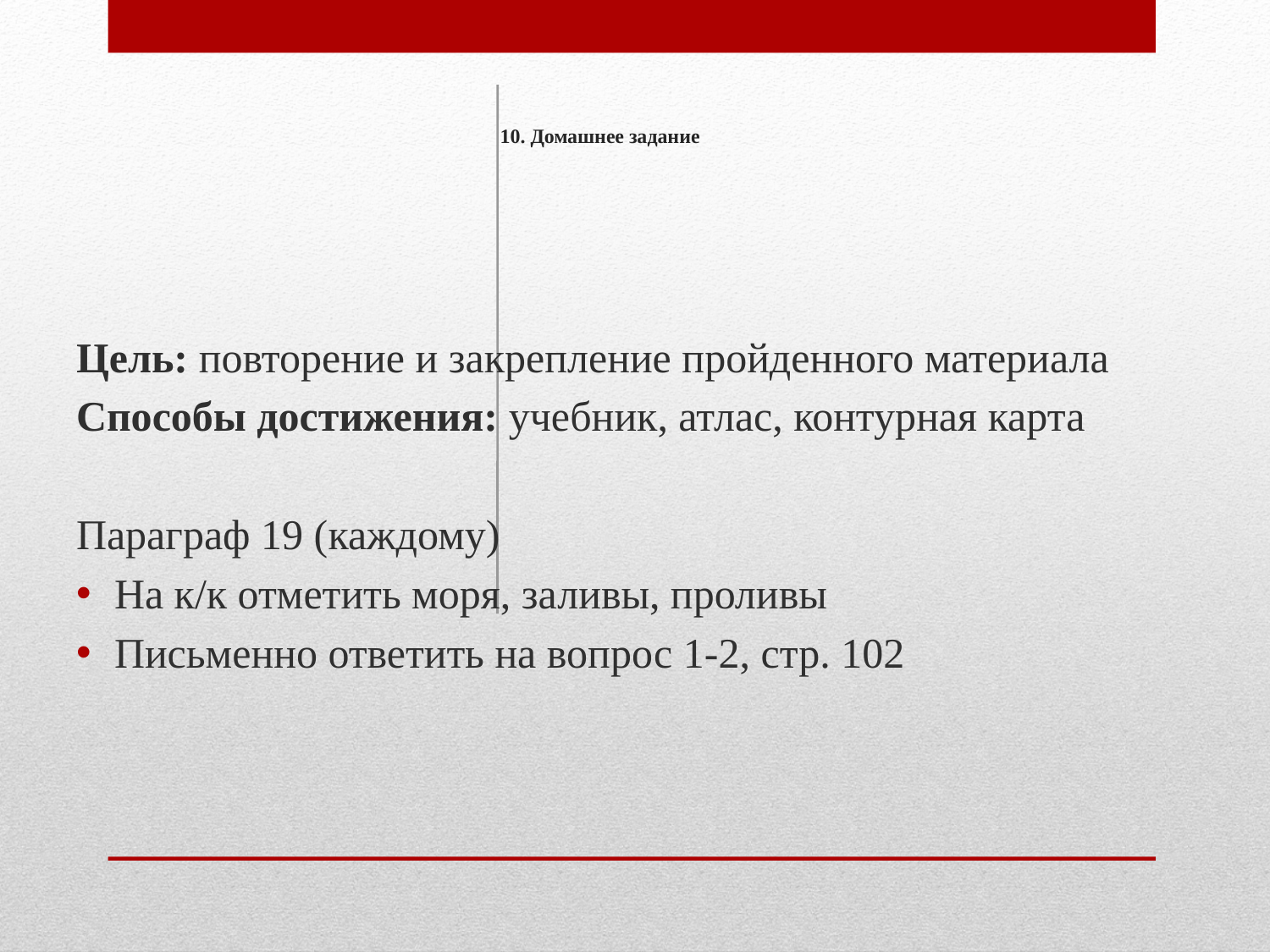

# 10. Домашнее задание
Цель: повторение и закрепление пройденного материала
Способы достижения: учебник, атлас, контурная карта

Параграф 19 (каждому)
На к/к отметить моря, заливы, проливы
Письменно ответить на вопрос 1-2, стр. 102